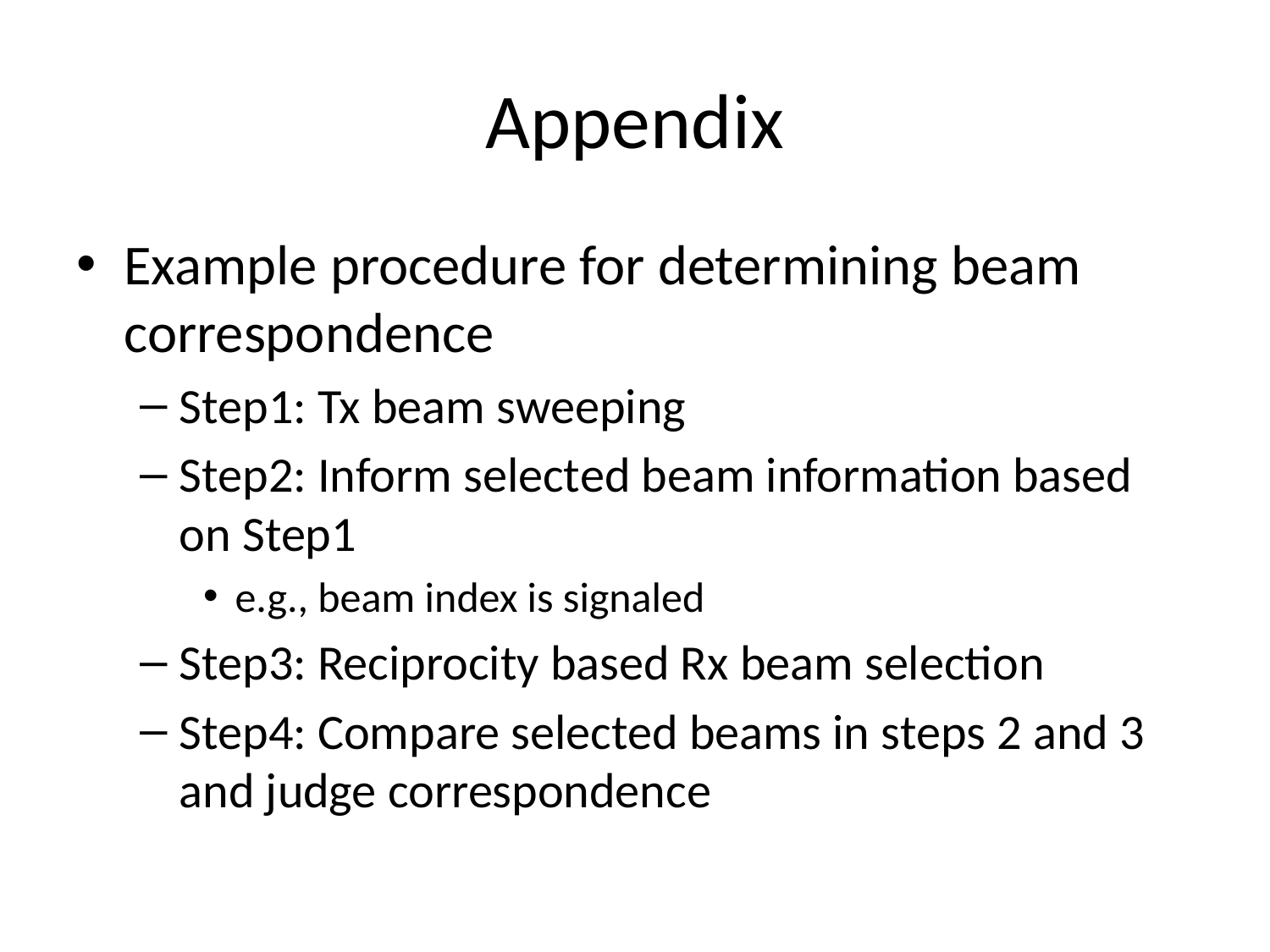

# Appendix
Example procedure for determining beam correspondence
Step1: Tx beam sweeping
Step2: Inform selected beam information based on Step1
e.g., beam index is signaled
Step3: Reciprocity based Rx beam selection
Step4: Compare selected beams in steps 2 and 3 and judge correspondence